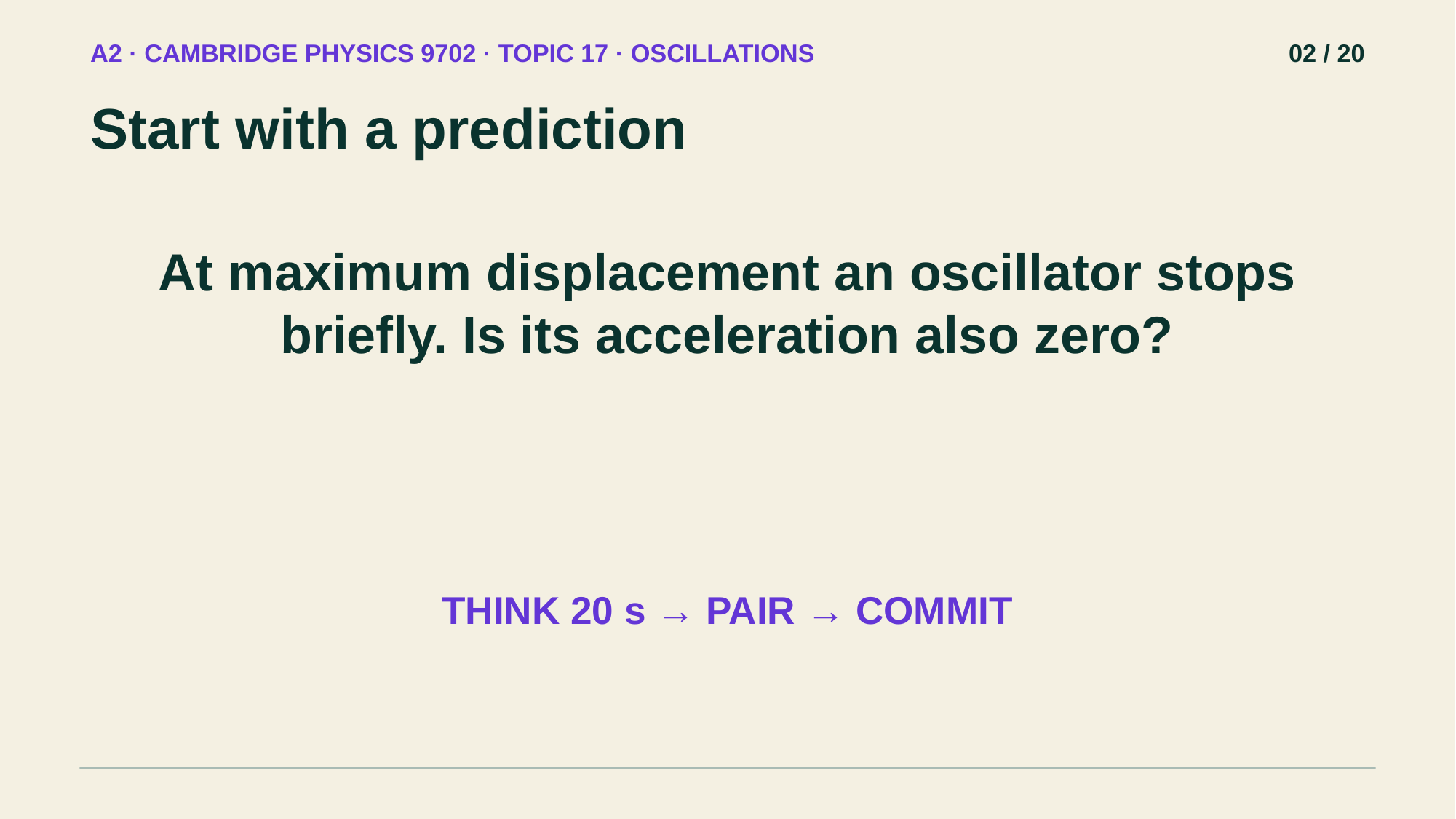

A2 · CAMBRIDGE PHYSICS 9702 · TOPIC 17 · OSCILLATIONS
02 / 20
Start with a prediction
At maximum displacement an oscillator stops briefly. Is its acceleration also zero?
THINK 20 s → PAIR → COMMIT